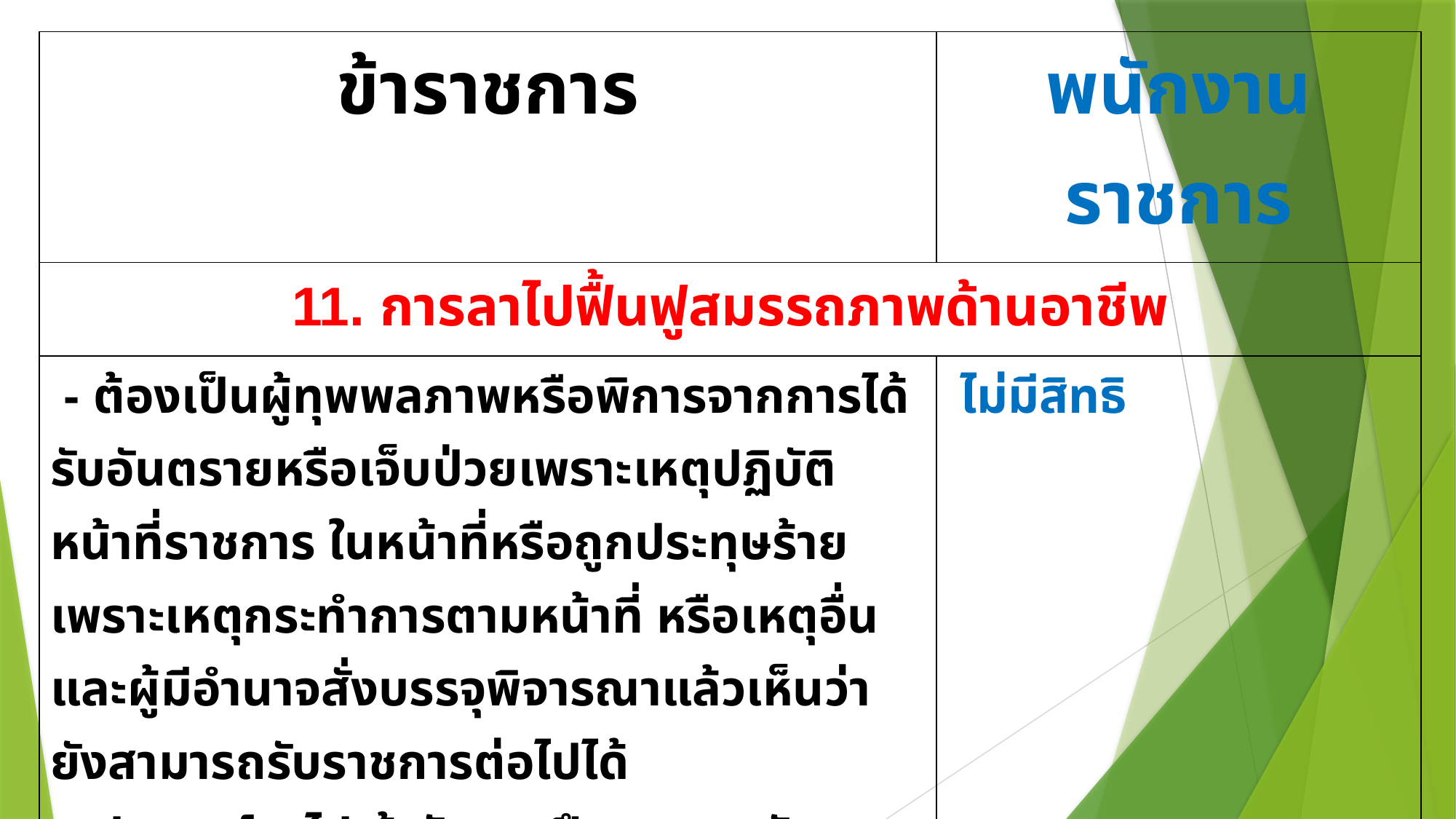

| ข้าราชการ | พนักงานราชการ |
| --- | --- |
| 11. การลาไปฟื้นฟูสมรรถภาพด้านอาชีพ |  |
| - ต้องเป็นผู้ทุพพลภาพหรือพิการจากการได้รับอันตรายหรือเจ็บป่วยเพราะเหตุปฏิบัติหน้าที่ราชการ ในหน้าที่หรือถูกประทุษร้ายเพราะเหตุกระทำการตามหน้าที่ หรือเหตุอื่น และผู้มีอำนาจสั่งบรรจุพิจารณาแล้วเห็นว่ายังสามารถรับราชการต่อไปได้ - ประสงค์ลาไปเข้ารับการฝึกอบรมหลักสูตรเกี่ยวกับการฟื้นฟูสมรรถภาพที่จำเป็นต่อการปฏิบัติหน้าที่ราชการ หรือที่จำเป็นต่อการประกอบอาชีพ และต้องเป็นหลักสูตรได้รับการรับรองจากหน่วยงานทางราชการเป็นผู้จัดหรือร่วมจัด - ลาได้ครั้งหนึ่งตามระยะเวลาที่กำหนดไว้ในหลักสูตร แต่ไม่เกิน 12 เดือน | ไม่มีสิทธิ |